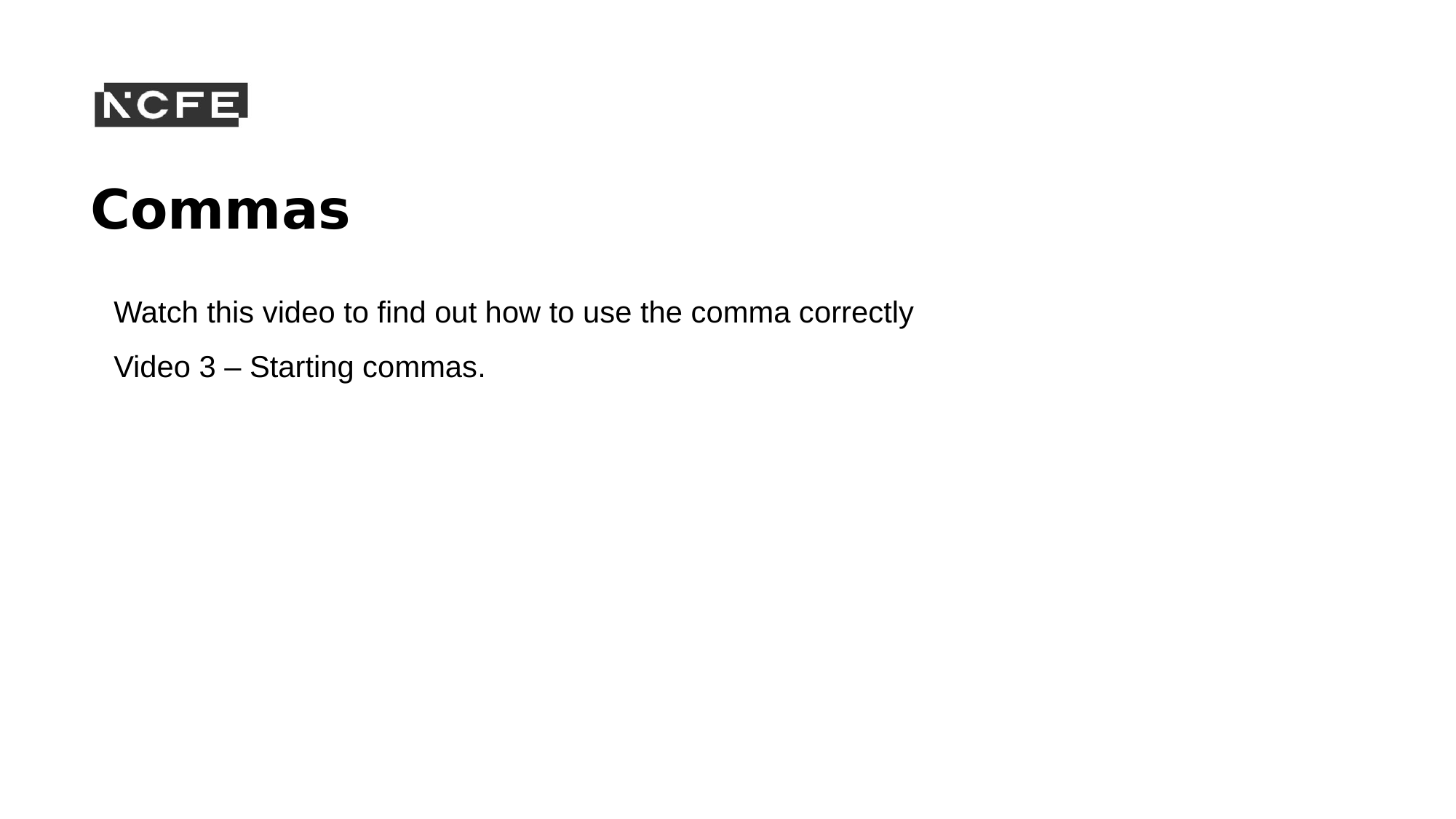

# Commas
Watch this video to find out how to use the comma correctly
Video 3 – Starting commas.